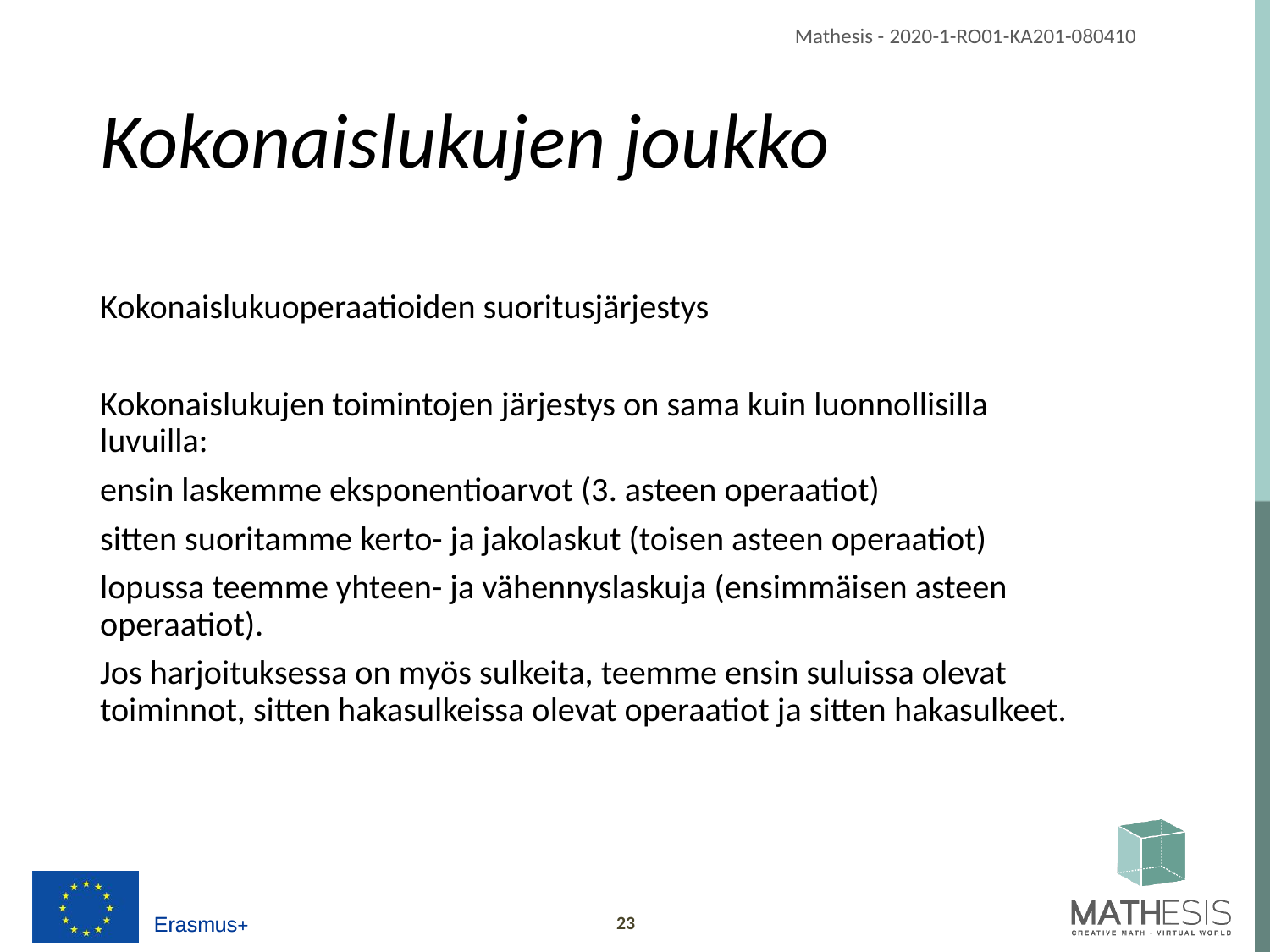

# Kokonaislukujen joukko
Kokonaislukuoperaatioiden suoritusjärjestys

Kokonaislukujen toimintojen järjestys on sama kuin luonnollisilla luvuilla:
ensin laskemme eksponentioarvot (3. asteen operaatiot)
sitten suoritamme kerto- ja jakolaskut (toisen asteen operaatiot)
lopussa teemme yhteen- ja vähennyslaskuja (ensimmäisen asteen operaatiot).
Jos harjoituksessa on myös sulkeita, teemme ensin suluissa olevat toiminnot, sitten hakasulkeissa olevat operaatiot ja sitten hakasulkeet.